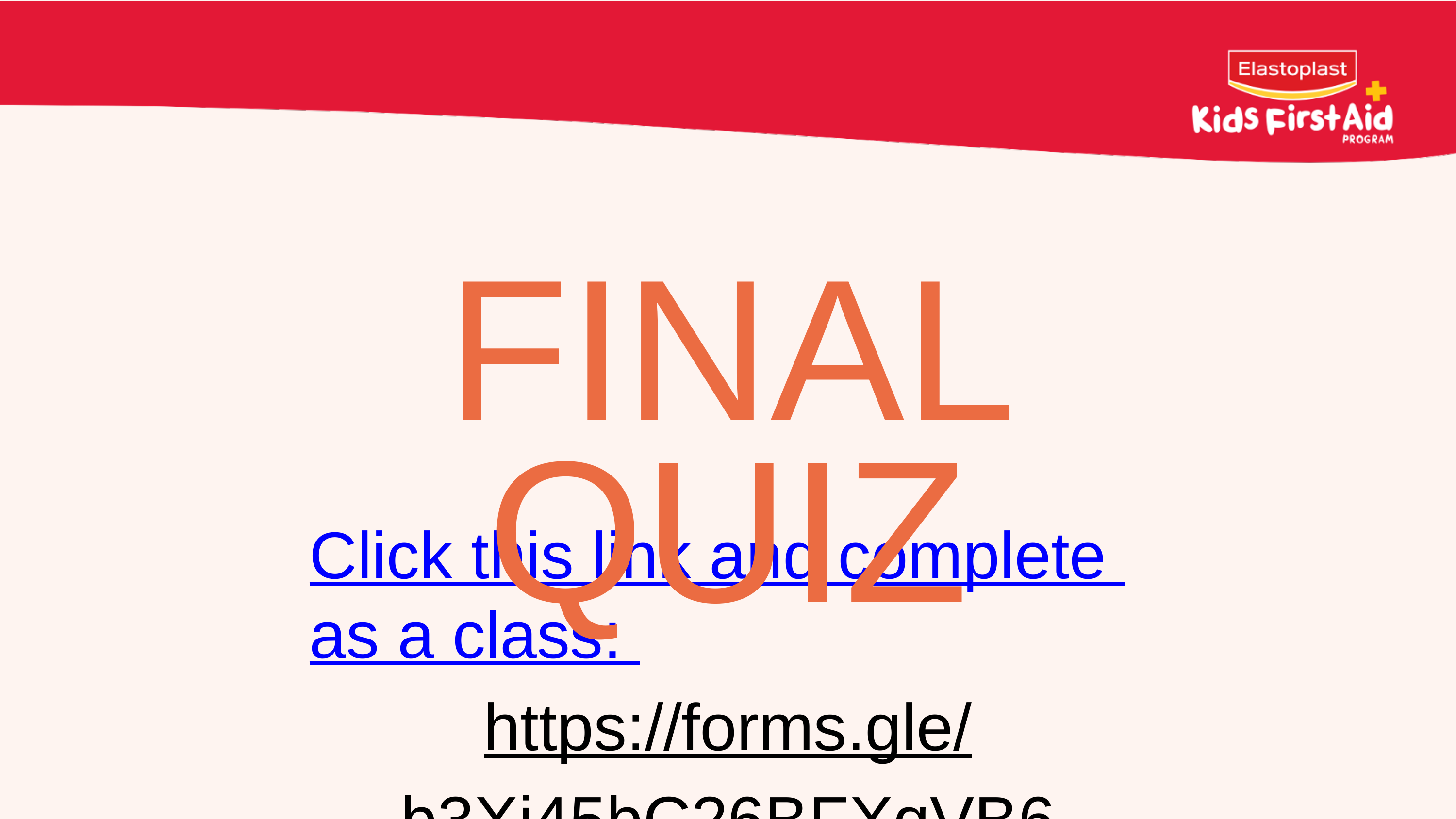

FINAL QUIZ
Click this link and complete as a class:
https://forms.gle/b3Xi45bC26BFXqVB6
64